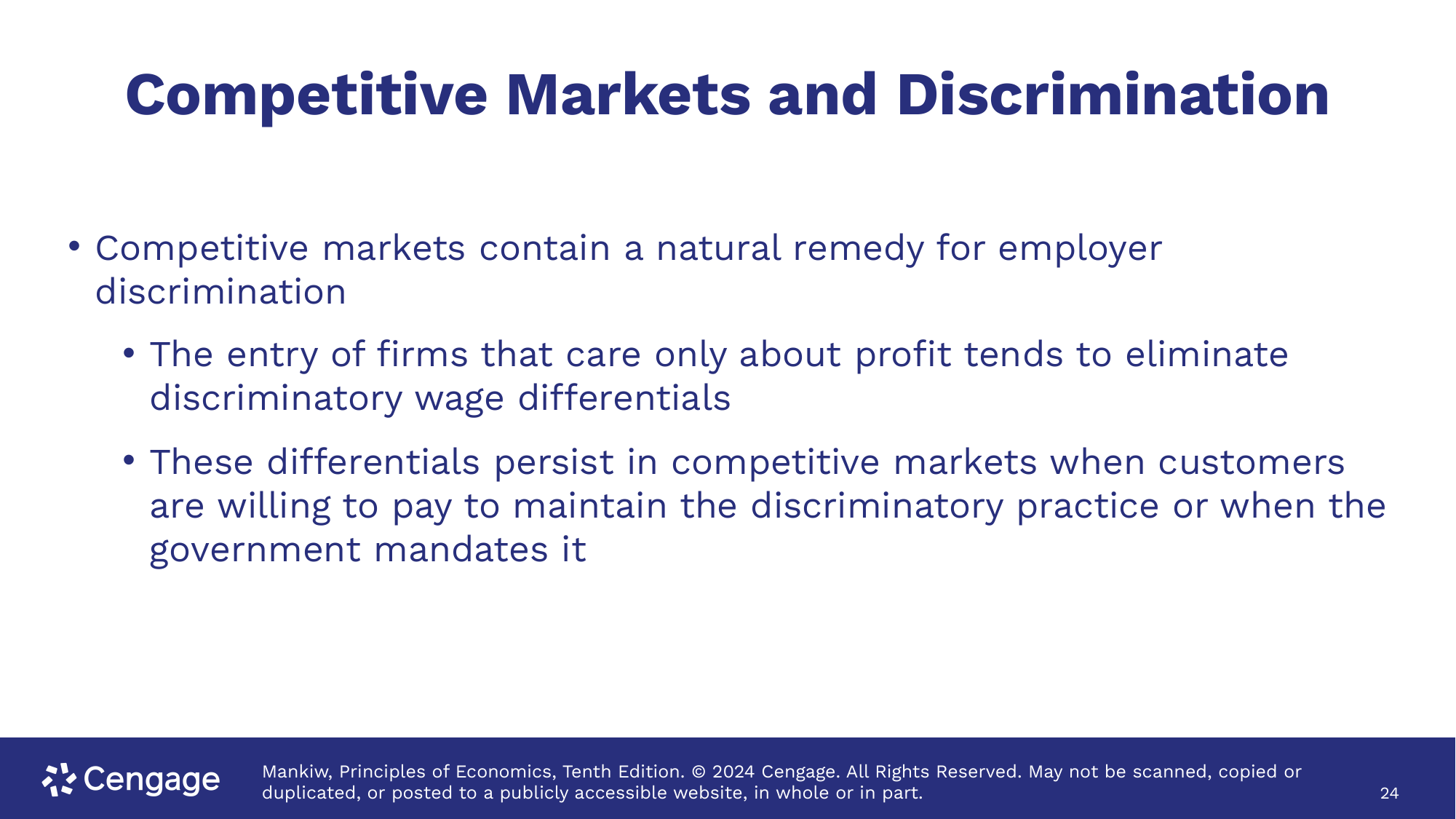

# Competitive Markets and Discrimination
Competitive markets contain a natural remedy for employer discrimination
The entry of firms that care only about profit tends to eliminate discriminatory wage differentials
These differentials persist in competitive markets when customers are willing to pay to maintain the discriminatory practice or when the government mandates it